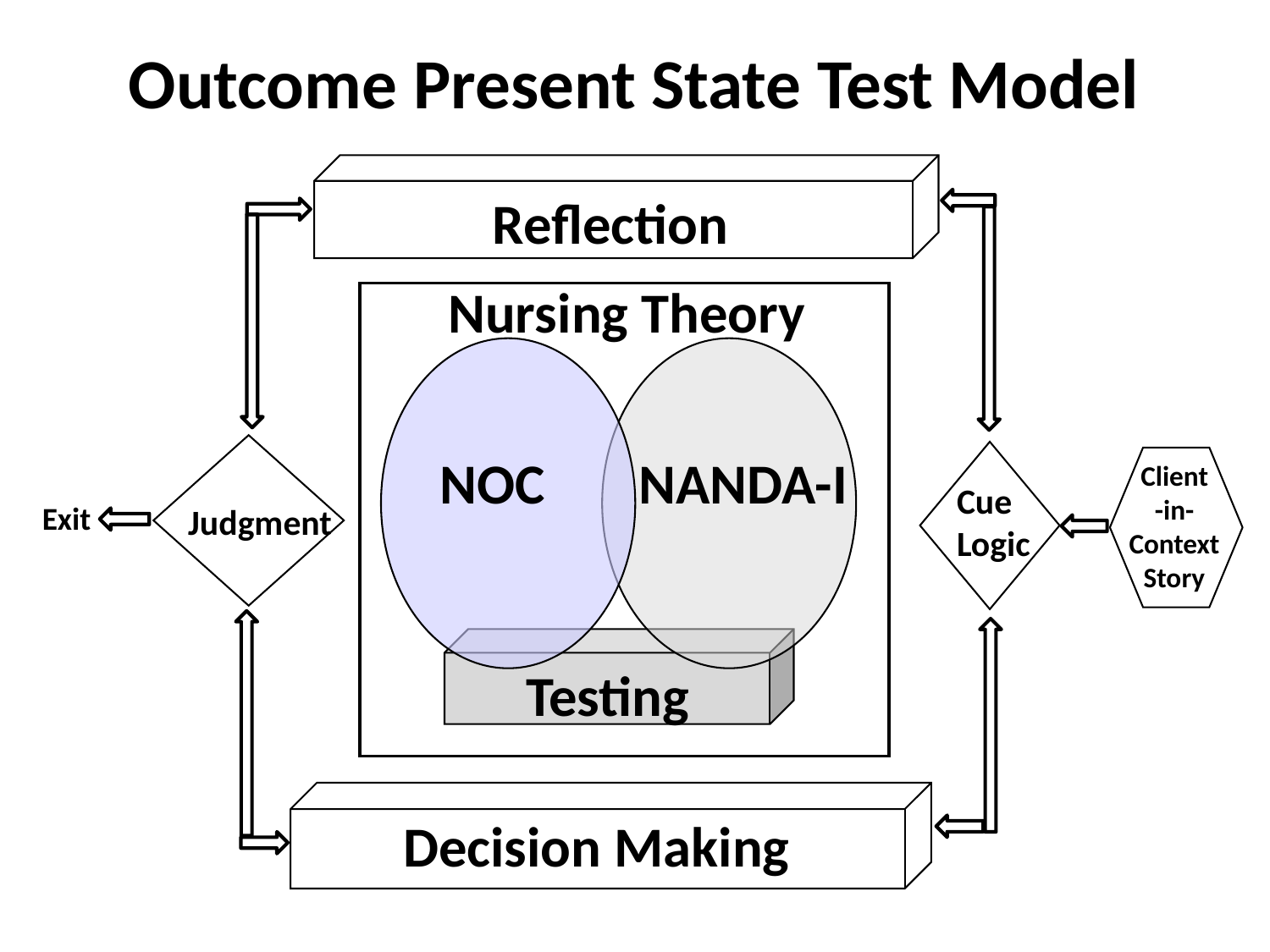

Outcome Present State Test Model

Reflection

Nursing Theory

NOC
NANDA-I

Cue
Logic

Client
-in-
Context
Story
Exit
Judgment

Testing

Decision Making